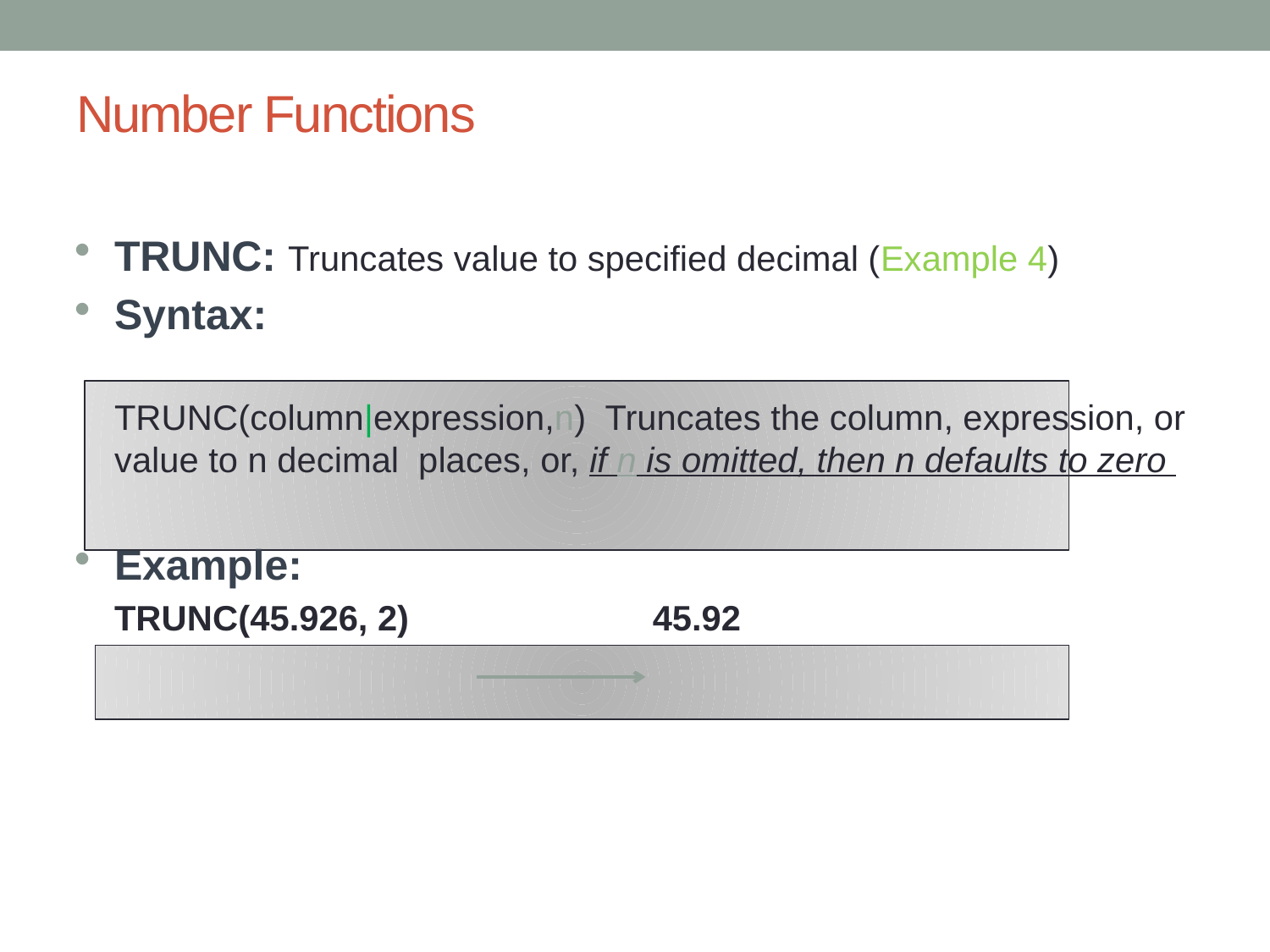

# Number Functions
TRUNC: Truncates value to specified decimal (Example 4)
Syntax:

	TRUNC(column|expression,n)  Truncates the column, expression, or value to n decimal  places, or, if n is omitted, then n defaults to zero

Example:
	TRUNC(45.926, 2)                         45.92